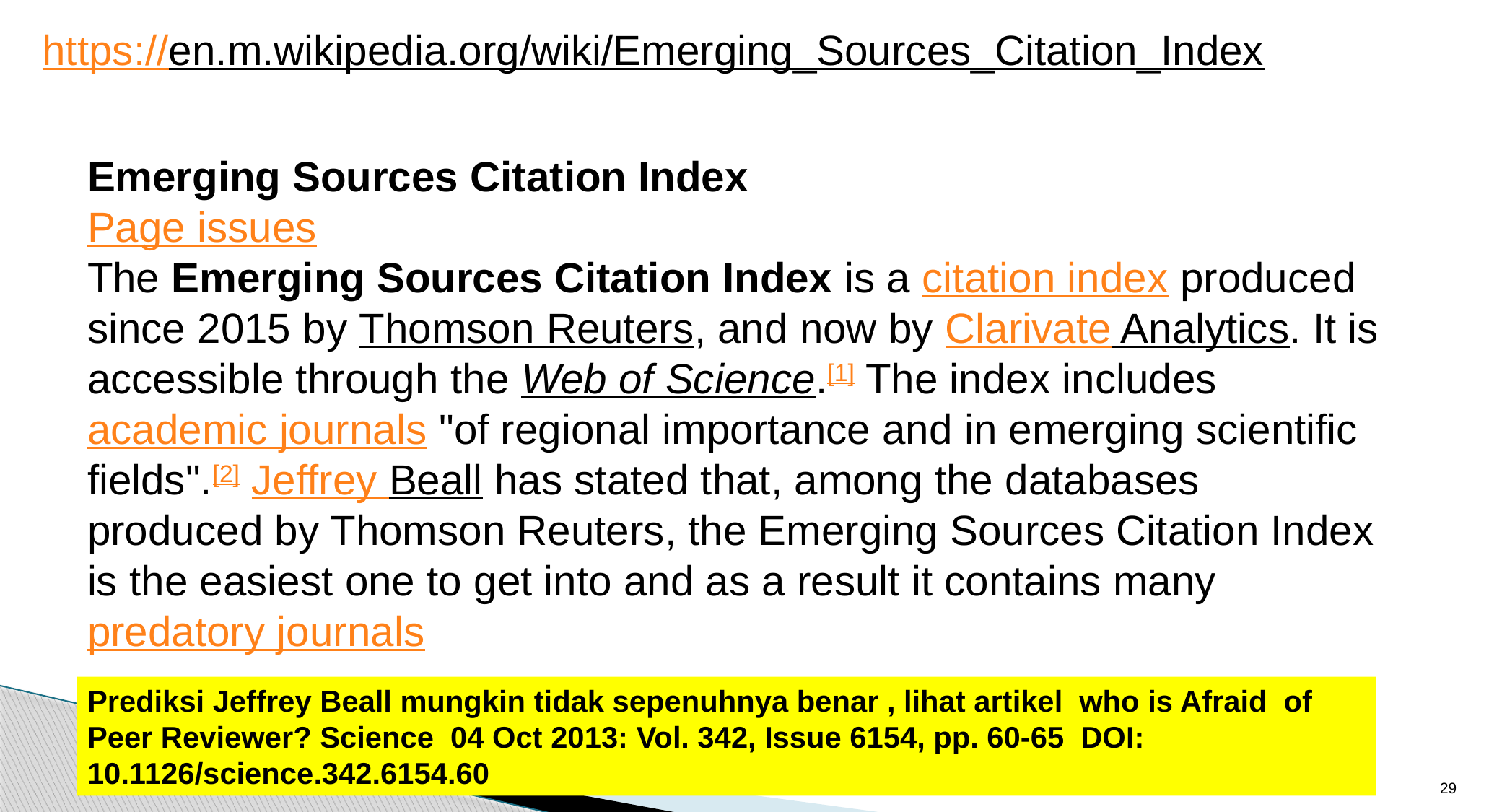

https://en.m.wikipedia.org/wiki/Emerging_Sources_Citation_Index
Emerging Sources Citation Index
Page issues
The Emerging Sources Citation Index is a citation index produced since 2015 by Thomson Reuters, and now by Clarivate Analytics. It is accessible through the Web of Science.[1] The index includes academic journals "of regional importance and in emerging scientific fields".[2] Jeffrey Beall has stated that, among the databases produced by Thomson Reuters, the Emerging Sources Citation Index is the easiest one to get into and as a result it contains many predatory journals
Prediksi Jeffrey Beall mungkin tidak sepenuhnya benar , lihat artikel  who is Afraid  of Peer Reviewer? Science  04 Oct 2013: Vol. 342, Issue 6154, pp. 60-65  DOI: 10.1126/science.342.6154.60
29